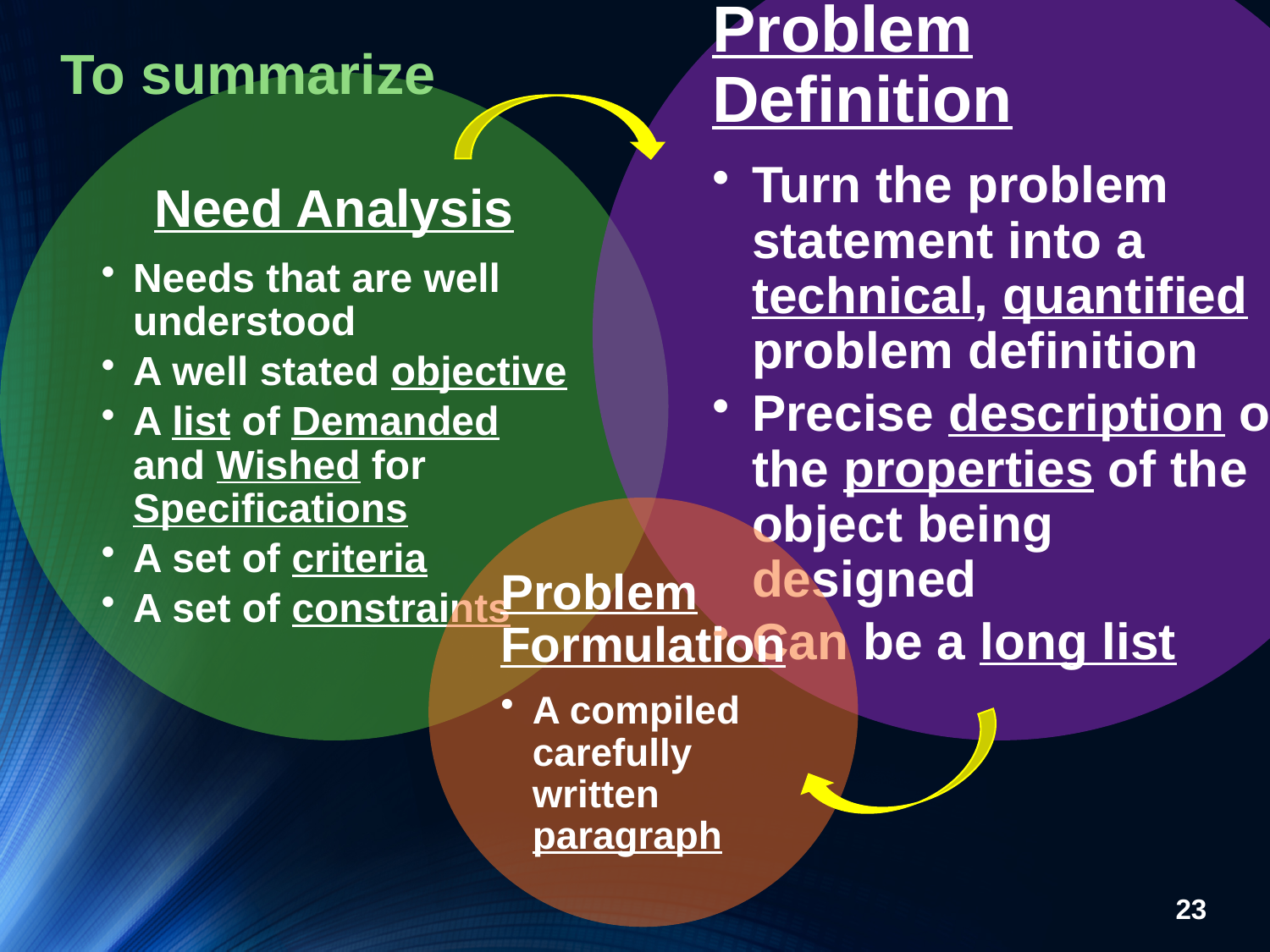

Problem Definition
Turn the problem statement into a technical, quantified problem definition
Precise description of the properties of the object being designed
Can be a long list
To summarize
Need Analysis
Needs that are well understood
A well stated objective
A list of Demanded and Wished for Specifications
A set of criteria
A set of constraints

Problem Formulation
A compiled carefully written paragraph

23